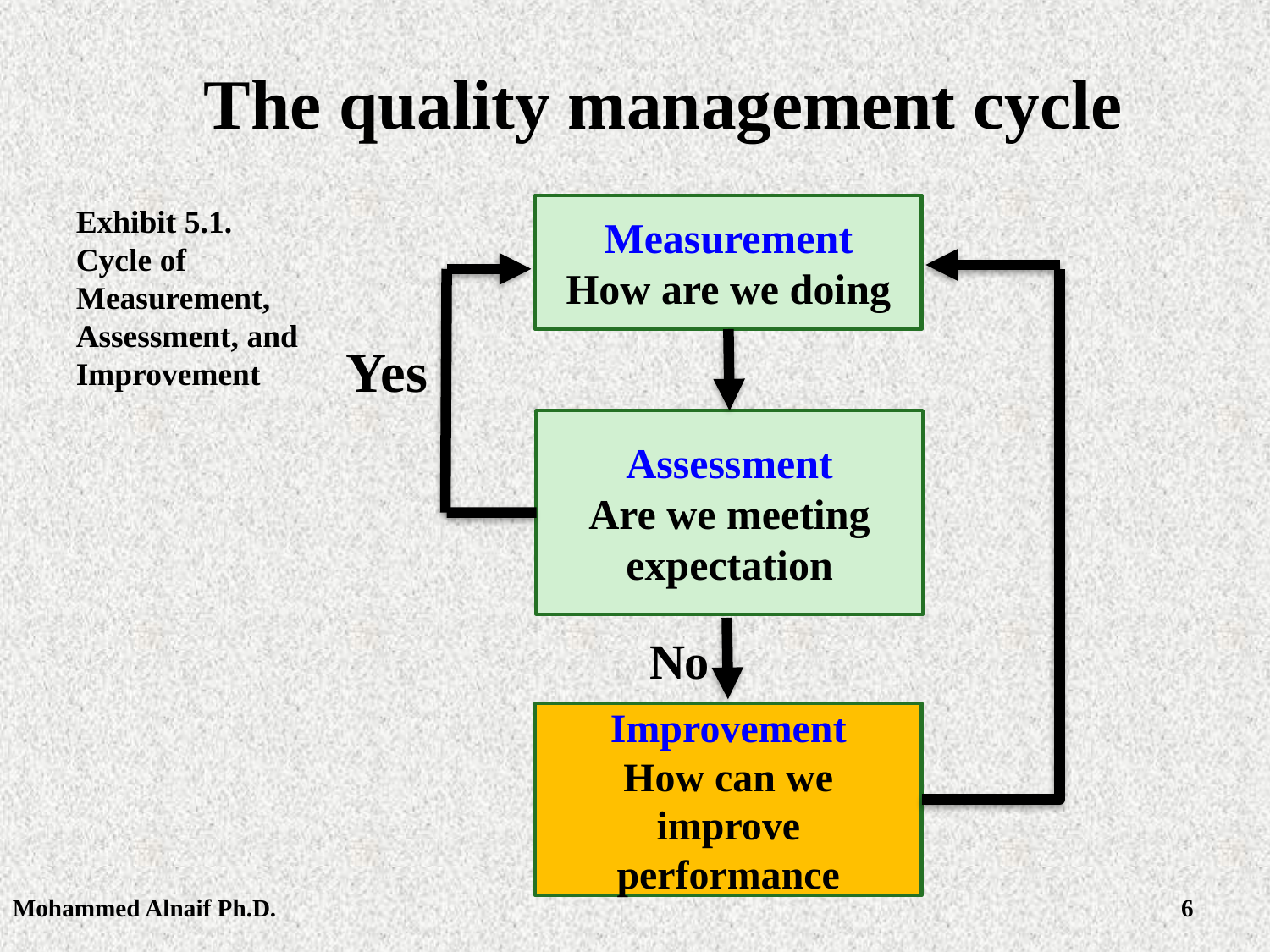

# The quality management cycle

Exhibit 5.1.
Cycle of Measurement, Assessment, and Improvement
Measurement
How are we doing
Yes
Assessment
Are we meeting expectation
No
Improvement
How can we improve performance
Mohammed Alnaif Ph.D.
2/28/2016
6